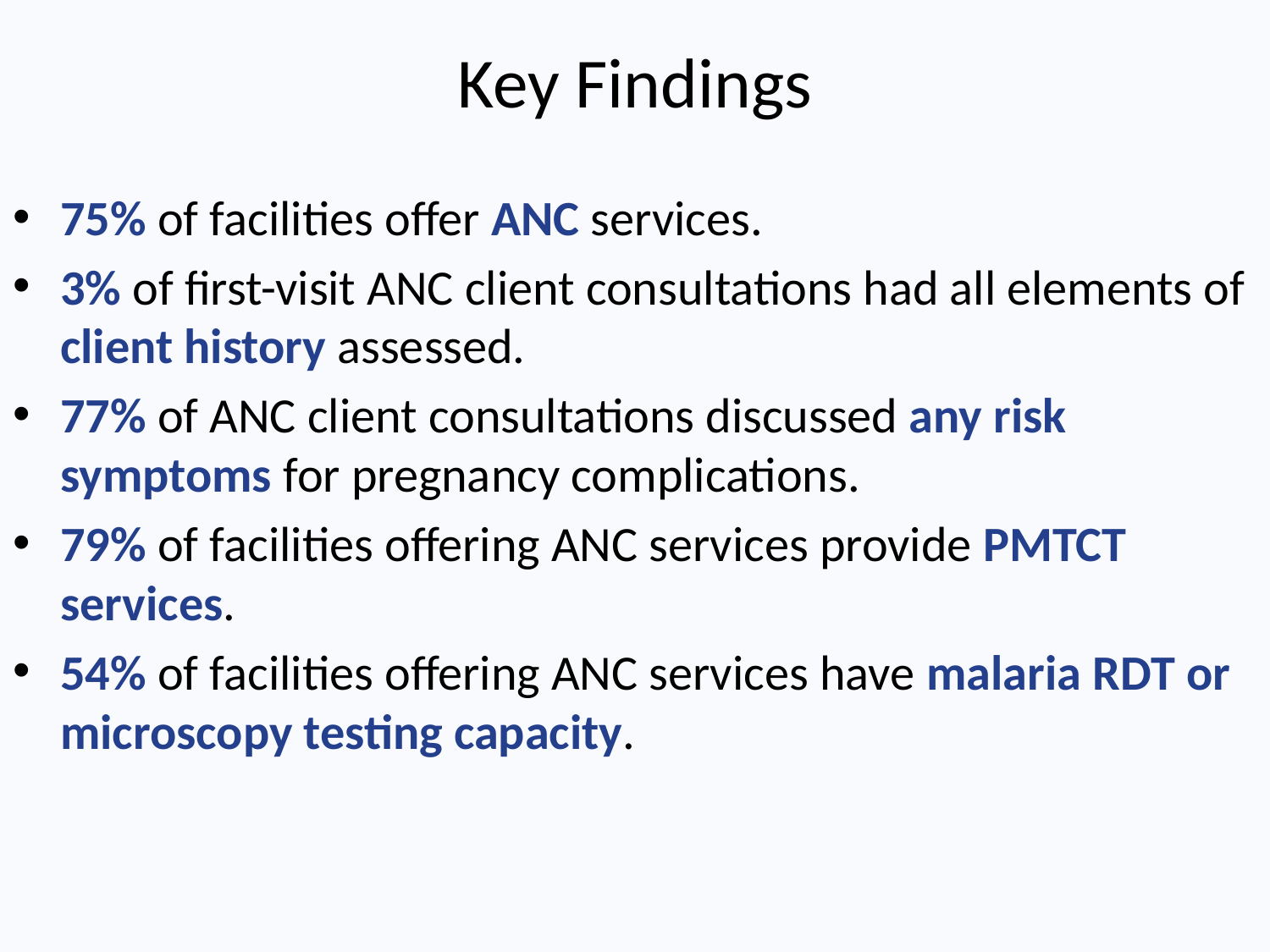

# Key Findings
75% of facilities offer ANC services.
3% of first-visit ANC client consultations had all elements of client history assessed.
77% of ANC client consultations discussed any risk symptoms for pregnancy complications.
79% of facilities offering ANC services provide PMTCT services.
54% of facilities offering ANC services have malaria RDT or microscopy testing capacity.